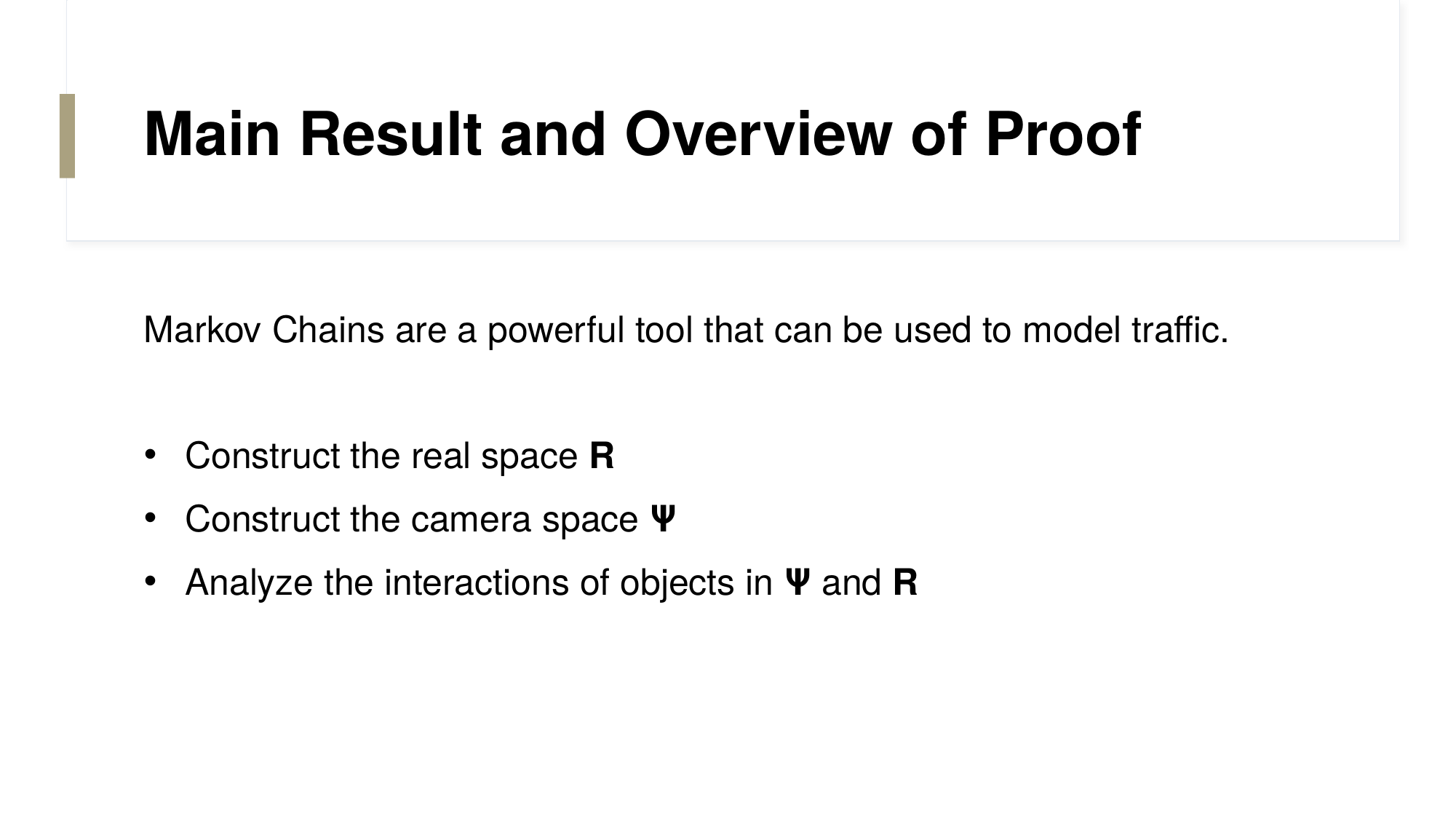

# Main Result and Overview of Proof
Markov Chains are a powerful tool that can be used to model traffic.

Construct the real space R
Construct the camera space Ψ
Analyze the interactions of objects in Ψ and R